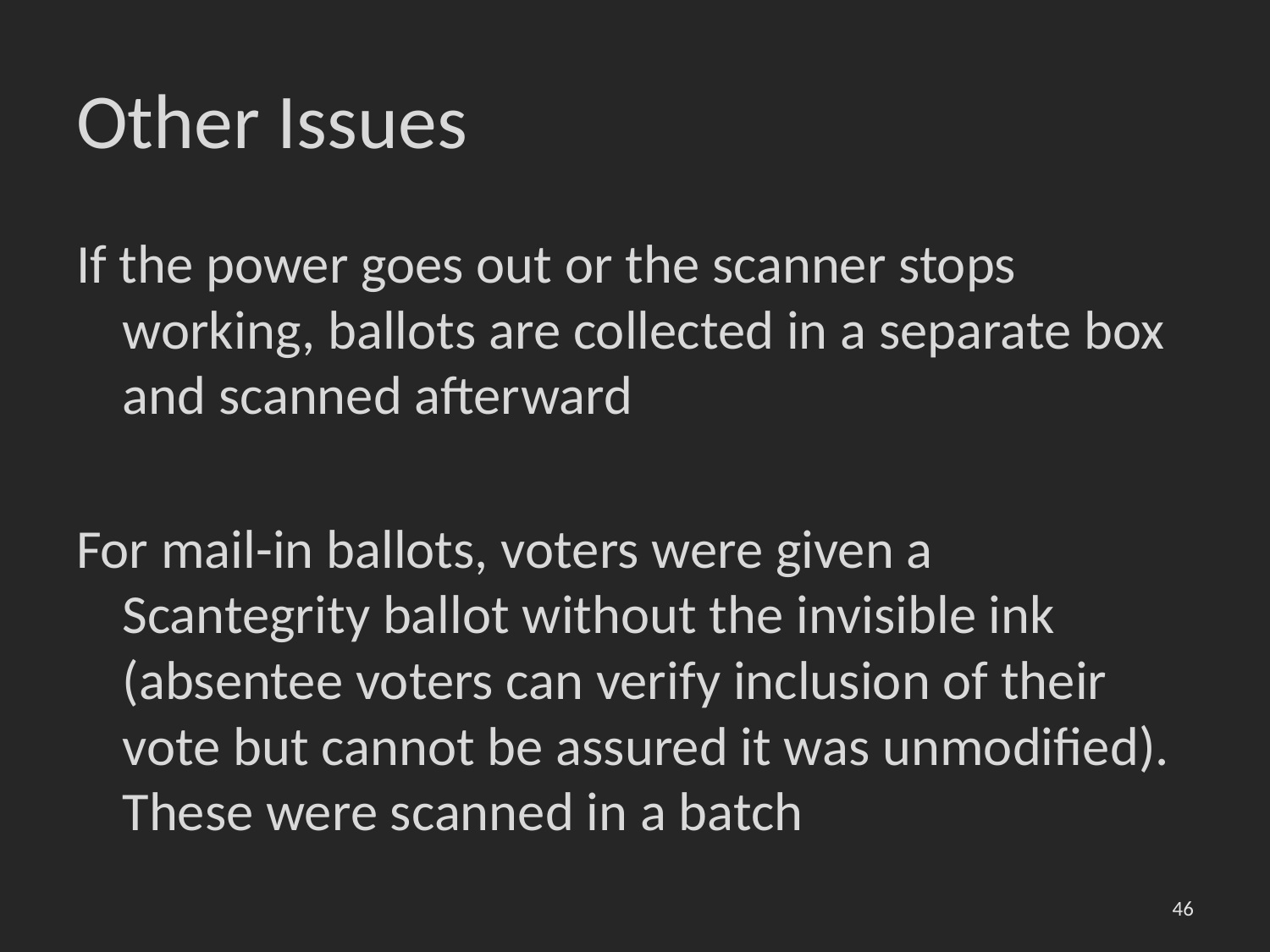

# Other Issues
If the power goes out or the scanner stops working, ballots are collected in a separate box and scanned afterward

For mail-in ballots, voters were given a Scantegrity ballot without the invisible ink (absentee voters can verify inclusion of their vote but cannot be assured it was unmodified). These were scanned in a batch
46